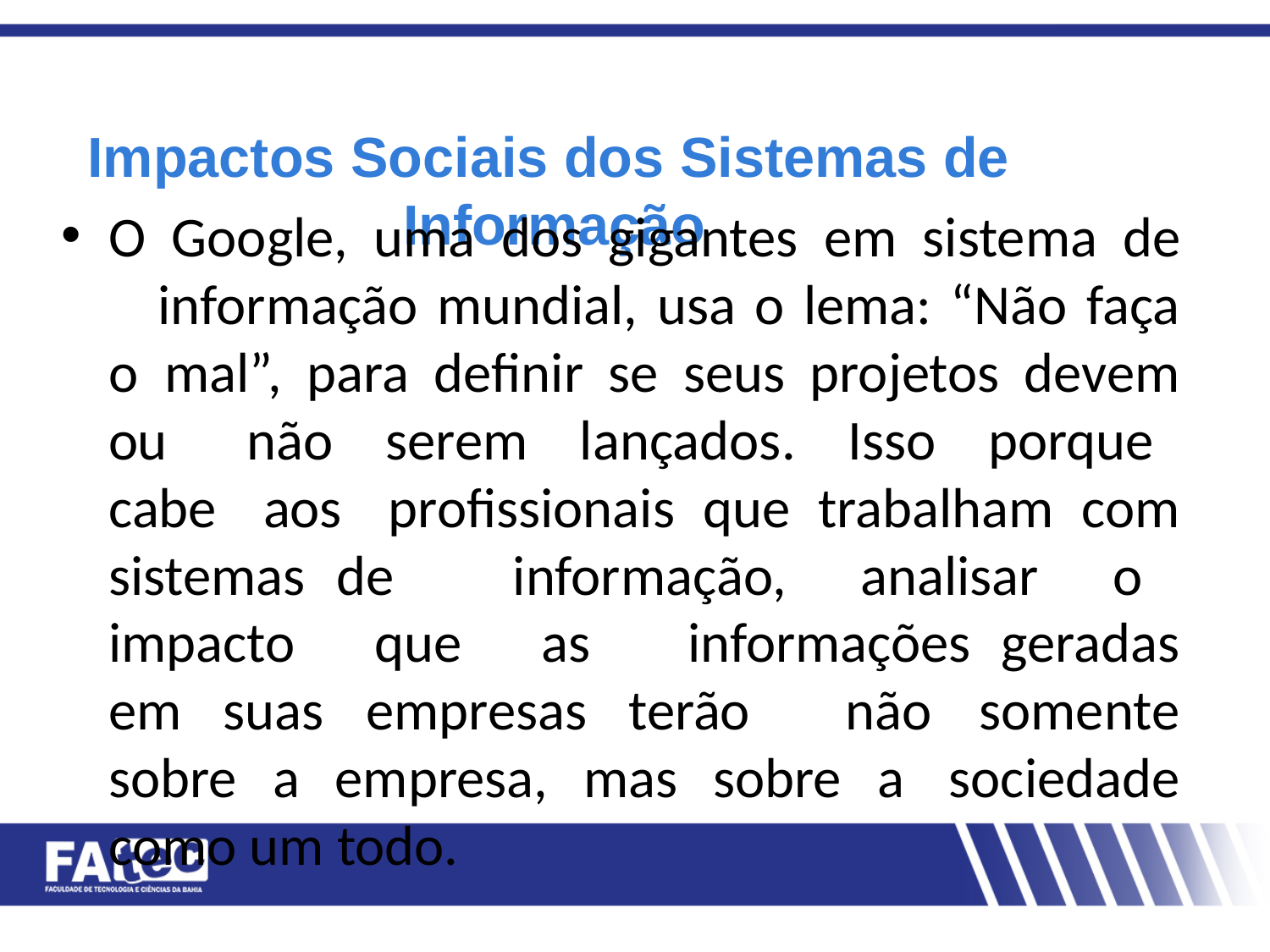

# Impactos Sociais dos Sistemas de Informação
O Google, uma dos gigantes em sistema de 	informação mundial, usa o lema: “Não faça o 	mal”, para definir se seus projetos devem ou 	não  serem  lançados.  Isso  porque  cabe  aos 	profissionais que trabalham com sistemas de 	informação,  analisar  o  impacto  que  as 	informações geradas em suas empresas terão 	não somente sobre a empresa, mas sobre a 	sociedade como um todo.